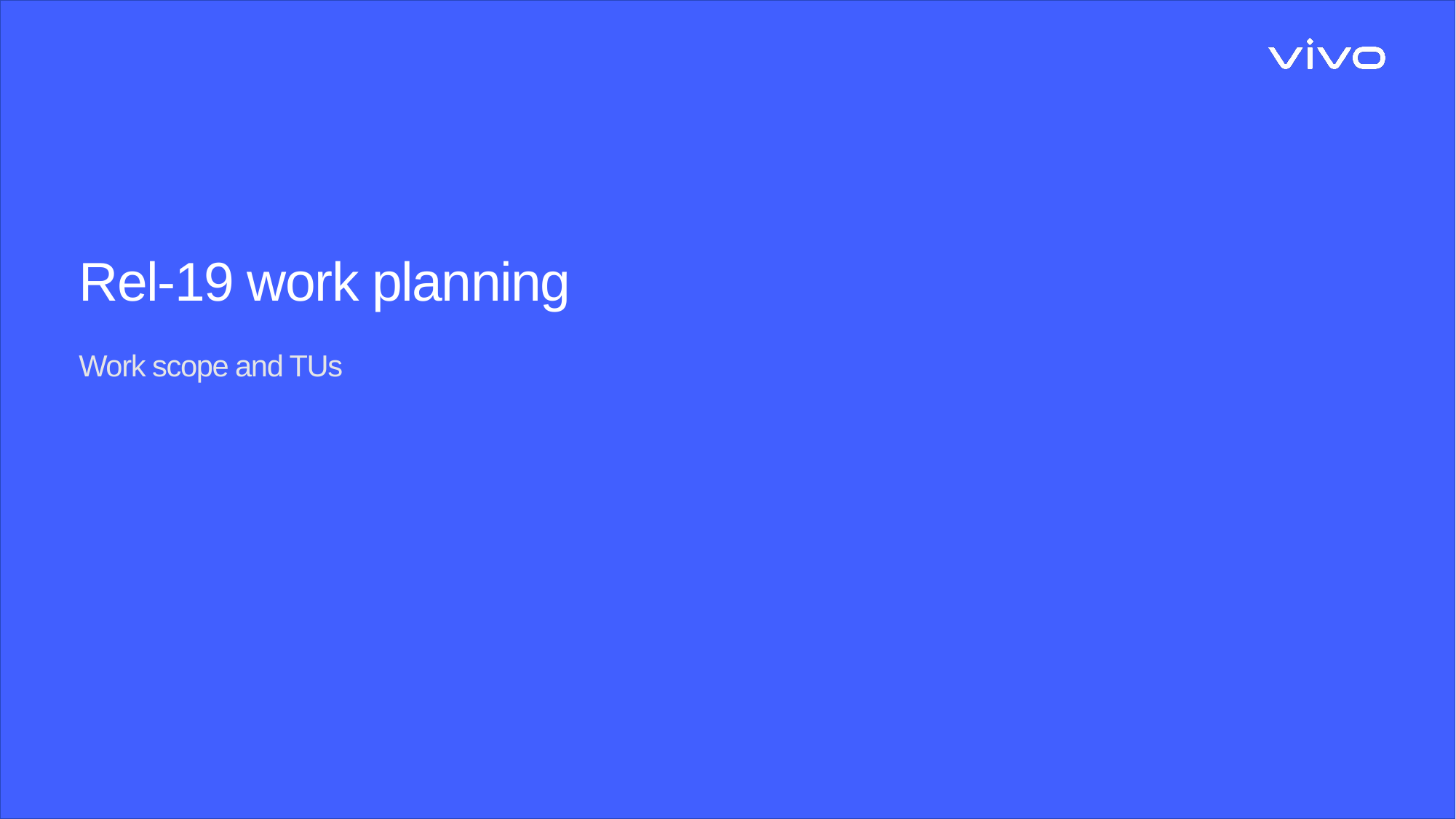

Rel-19 work planning
Work scope and TUs